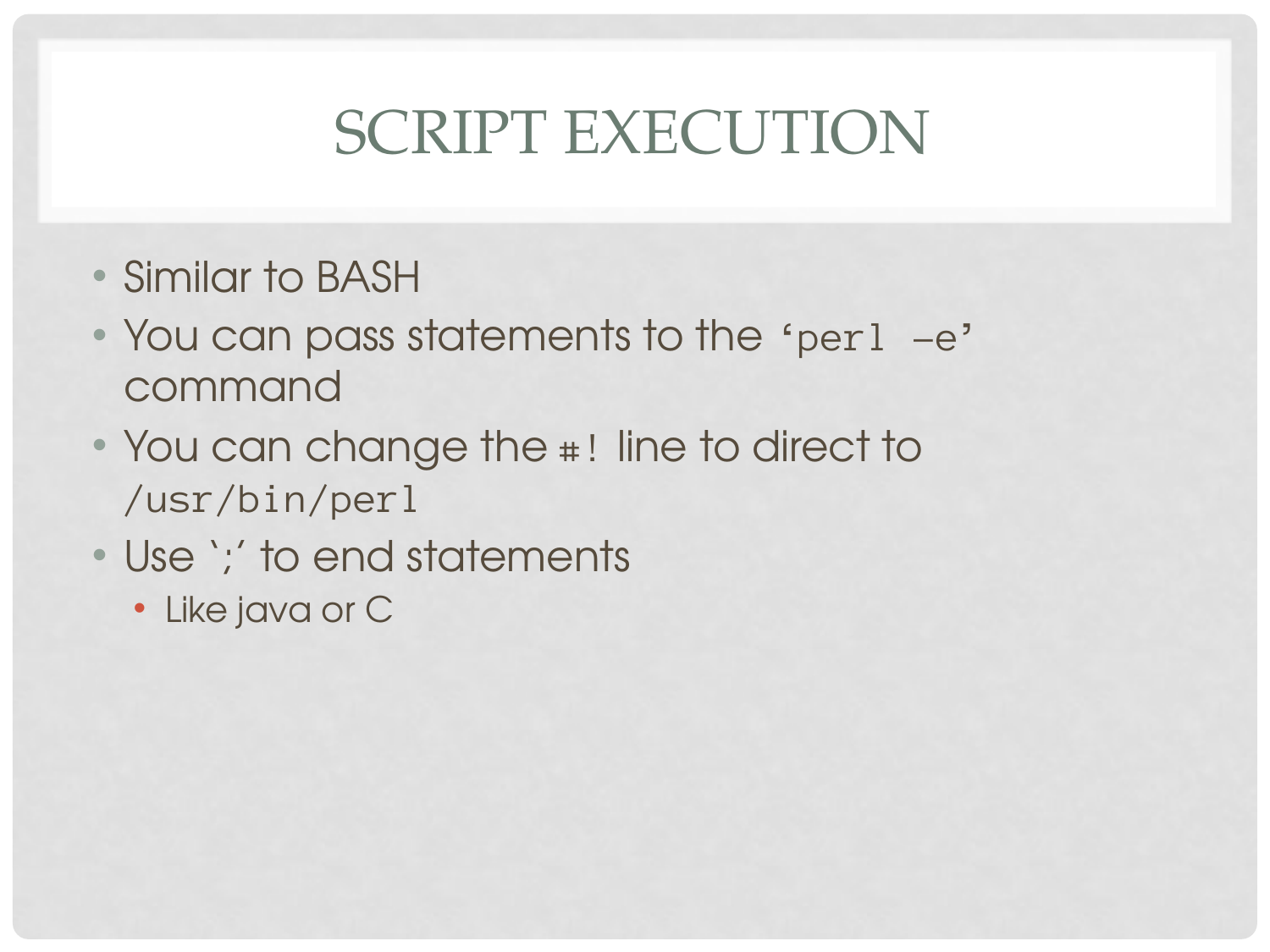

# Script execution
Similar to BASH
You can pass statements to the ‘perl -e’ command
You can change the #! line to direct to /usr/bin/perl
Use ‘;’ to end statements
Like java or C